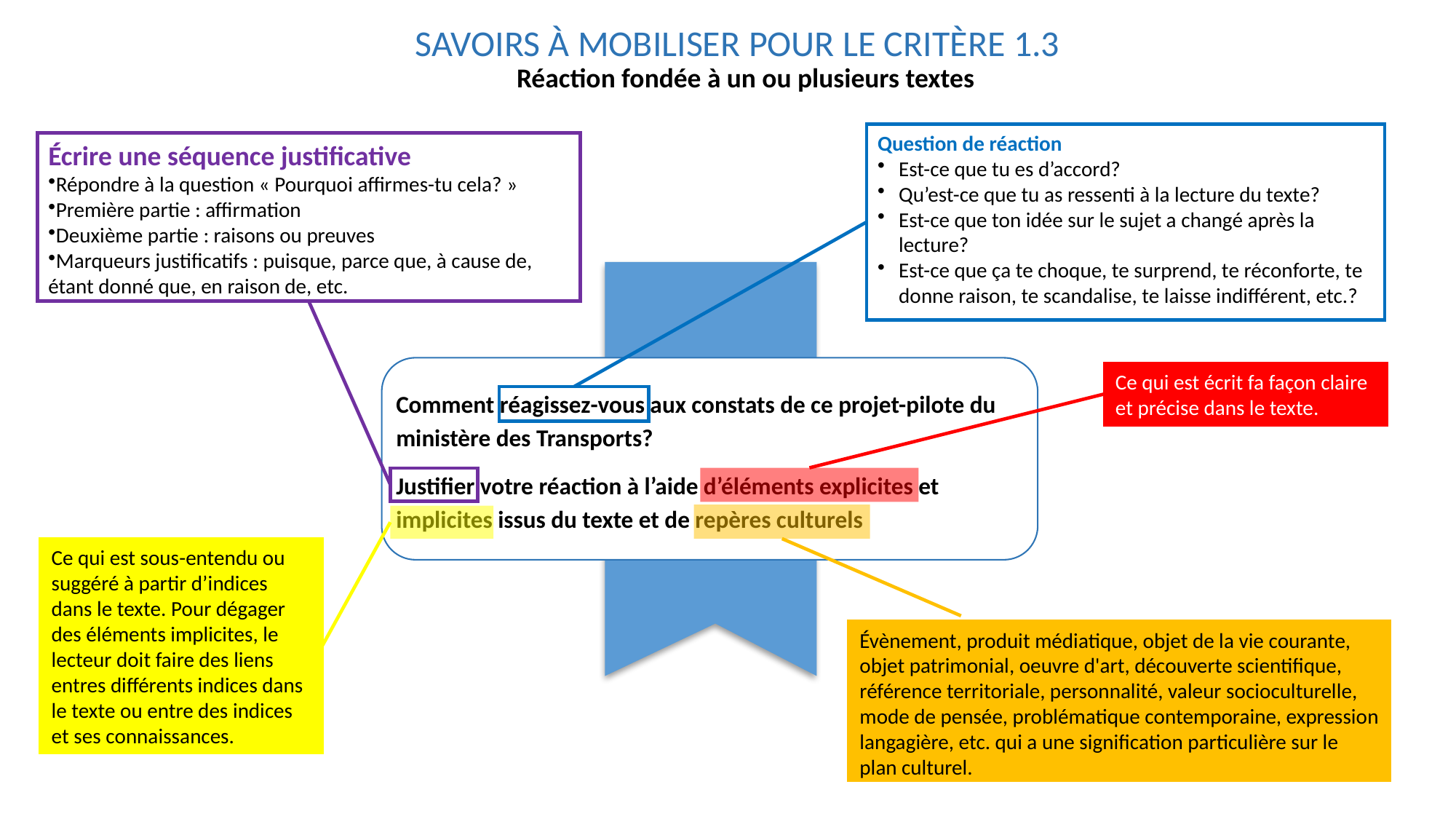

SAVOIRS À MOBILISER POUR LE CRITÈRE 1.3

Réaction fondée à un ou plusieurs textes
Question de réaction
Est-ce que tu es d’accord?
Qu’est-ce que tu as ressenti à la lecture du texte?
Est-ce que ton idée sur le sujet a changé après la lecture?
Est-ce que ça te choque, te surprend, te réconforte, te donne raison, te scandalise, te laisse indifférent, etc.?

Écrire une séquence justificative
Répondre à la question « Pourquoi affirmes-tu cela? »
Première partie : affirmation
Deuxième partie : raisons ou preuves
Marqueurs justificatifs : puisque, parce que, à cause de, étant donné que, en raison de, etc.

Comment réagissez-vous aux constats de ce projet-pilote du ministère des Transports?
Justifier votre réaction à l’aide d’éléments explicites et implicites issus du texte et de repères culturels
Ce qui est écrit fa façon claire et précise dans le texte.

Ce qui est sous-entendu ou suggéré à partir d’indices dans le texte. Pour dégager des éléments implicites, le lecteur doit faire des liens entres différents indices dans le texte ou entre des indices et ses connaissances.
Évènement, produit médiatique, objet de la vie courante, objet patrimonial, oeuvre d'art, découverte scientifique, référence territoriale, personnalité, valeur socioculturelle, mode de pensée, problématique contemporaine, expression langagière, etc. qui a une signification particulière sur le plan culturel.